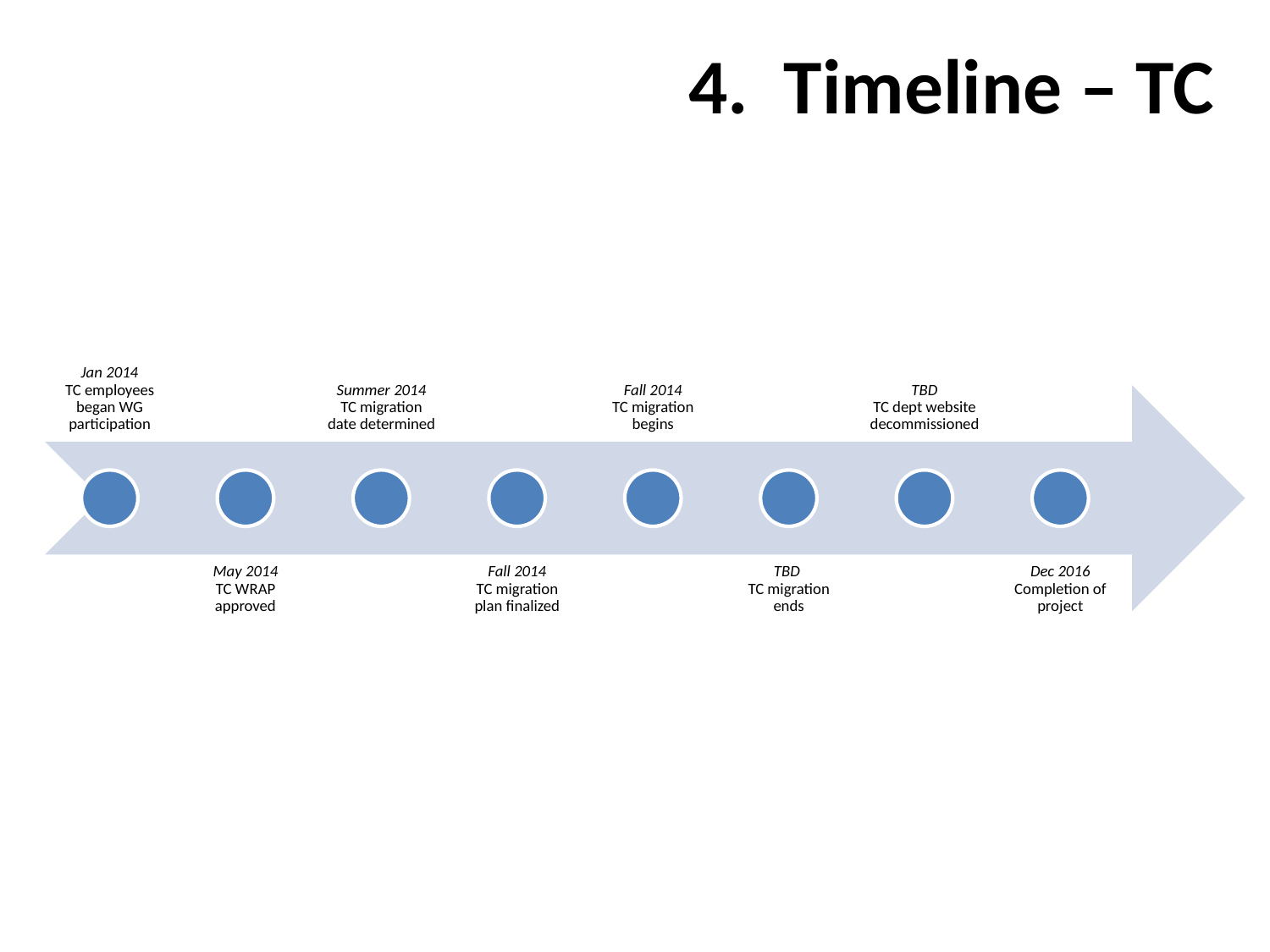

# 4.  Timeline – TC
Jan 2014
TC employees began WG participation
May 2014
TC WRAP approved
Summer 2014
TC migration date determined
Fall 2014
TC migration plan finalized
Fall 2014
TC migration begins
TBD
TC migration ends
TBD
TC dept website decommissioned
Dec 2016
Completion of project